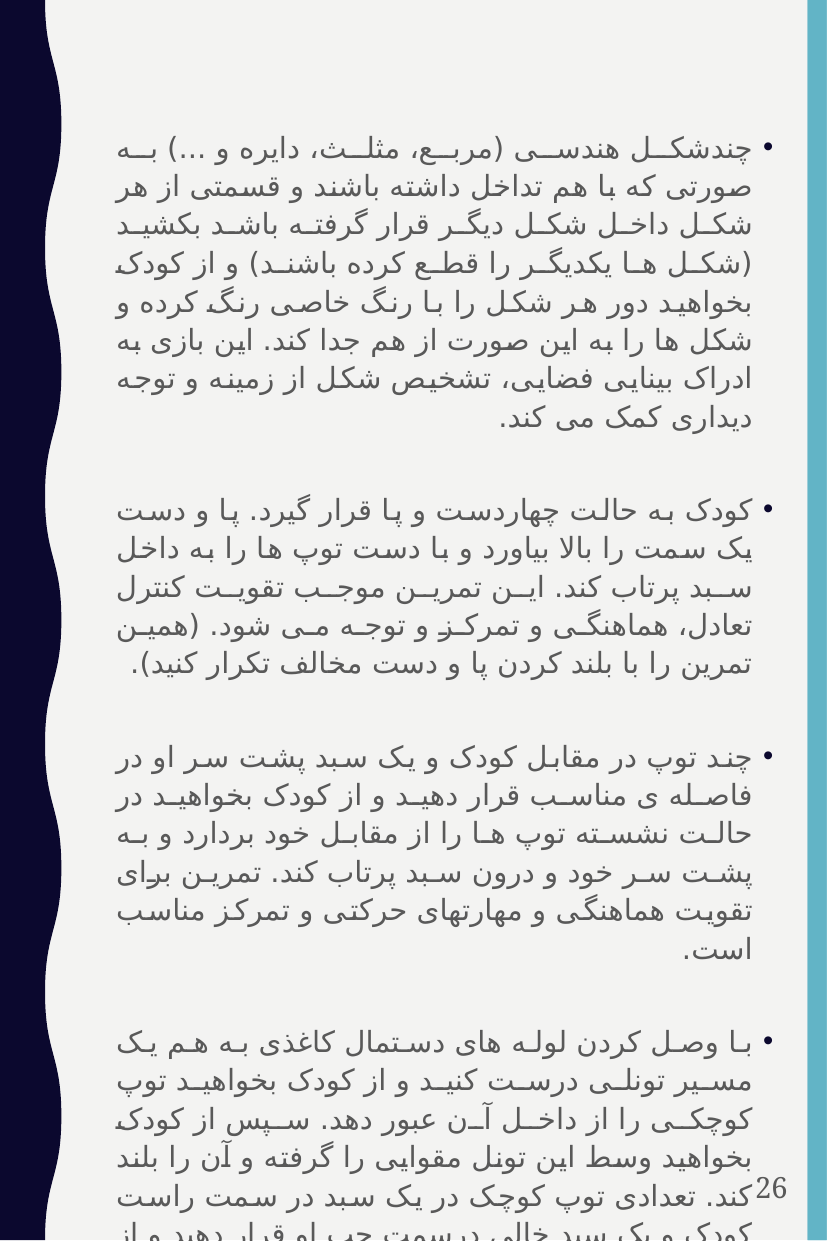

چندشکل هندسی (مربع، مثلث، دایره و ...) به صورتی که با هم تداخل داشته باشند و قسمتی از هر شکل داخل شکل دیگر قرار گرفته باشد بکشید (شکل ها یکدیگر را قطع کرده باشند) و از کودک بخواهید دور هر شکل را با رنگ خاصی رنگ کرده و شکل ها را به این صورت از هم جدا کند. این بازی به ادراک بینایی فضایی، تشخیص شکل از زمینه و توجه دیداری کمک می کند.

کودک به حالت چهاردست و پا قرار گیرد. پا و دست یک سمت را بالا بیاورد و با دست توپ ها را به داخل سبد پرتاب کند. این تمرین موجب تقویت کنترل تعادل، هماهنگی و تمرکز و توجه می شود. (همین تمرین را با بلند کردن پا و دست مخالف تکرار کنید).

چند توپ در مقابل کودک و یک سبد پشت سر او در فاصله ی مناسب قرار دهید و از کودک بخواهید در حالت نشسته توپ ها را از مقابل خود بردارد و به پشت سر خود و درون سبد پرتاب کند. تمرین برای تقویت هماهنگی و مهارتهای حرکتی و تمرکز مناسب است.

با وصل کردن لوله های دستمال کاغذی به هم یک مسیر تونلی درست کنید و از کودک بخواهید توپ کوچکی را از داخل آن عبور دهد. سپس از کودک بخواهید وسط این تونل مقوایی را گرفته و آن را بلند کند. تعدادی توپ کوچک در یک سبد در سمت راست کودک و یک سبد خالی درسمت چپ او قرار دهید و از کودک بخواهید با منحرف کردن و تکان دادن لوله توپ ها را وارد تونل کرده و از درون تونل، از داخل سبد سمت راست به داخل سبد سمت چپ هدایت کند. این تمرین برای تمرکز کودک مناسب است.

26